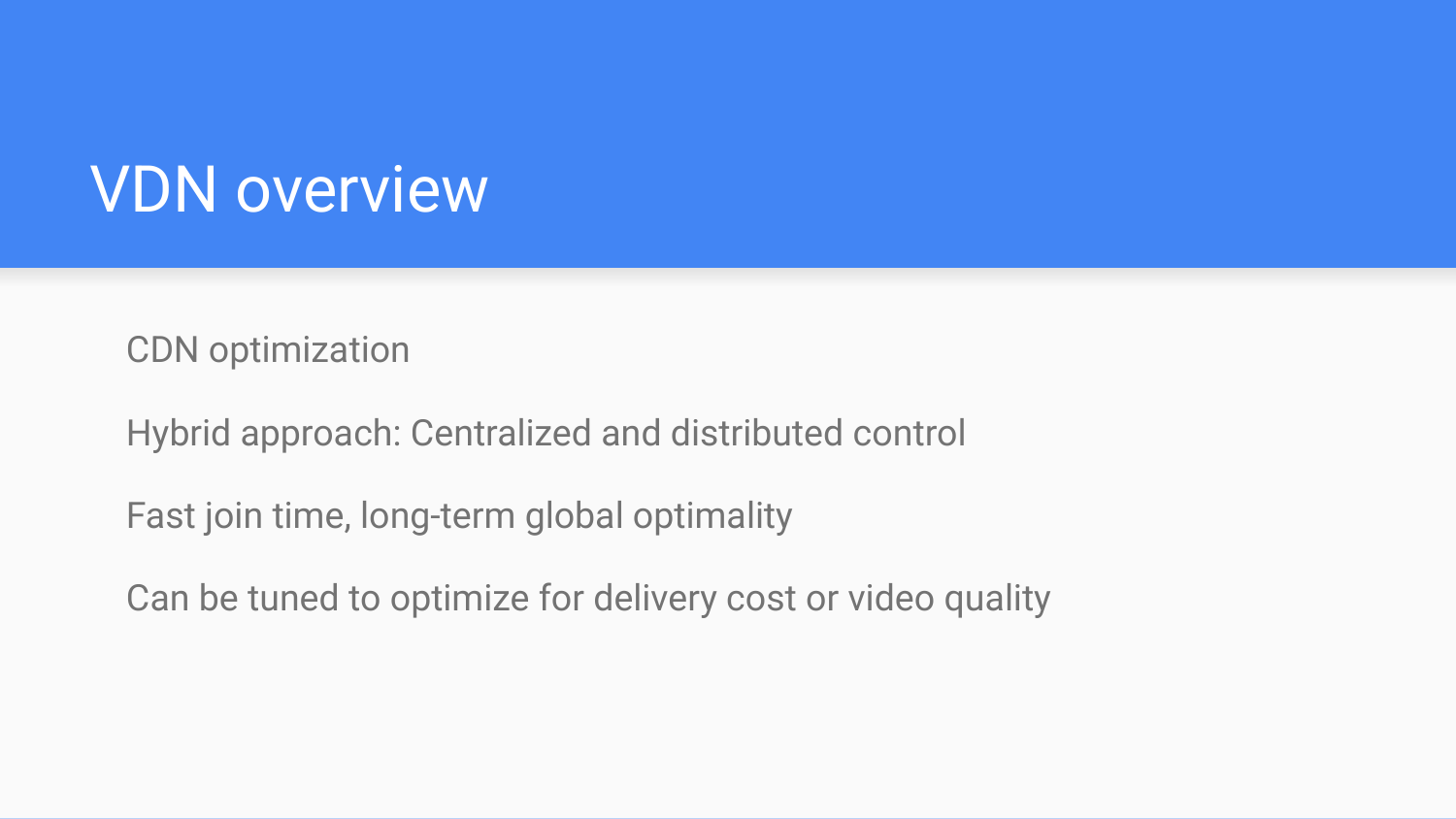

# VDN overview
CDN optimization
Hybrid approach: Centralized and distributed control
Fast join time, long-term global optimality
Can be tuned to optimize for delivery cost or video quality